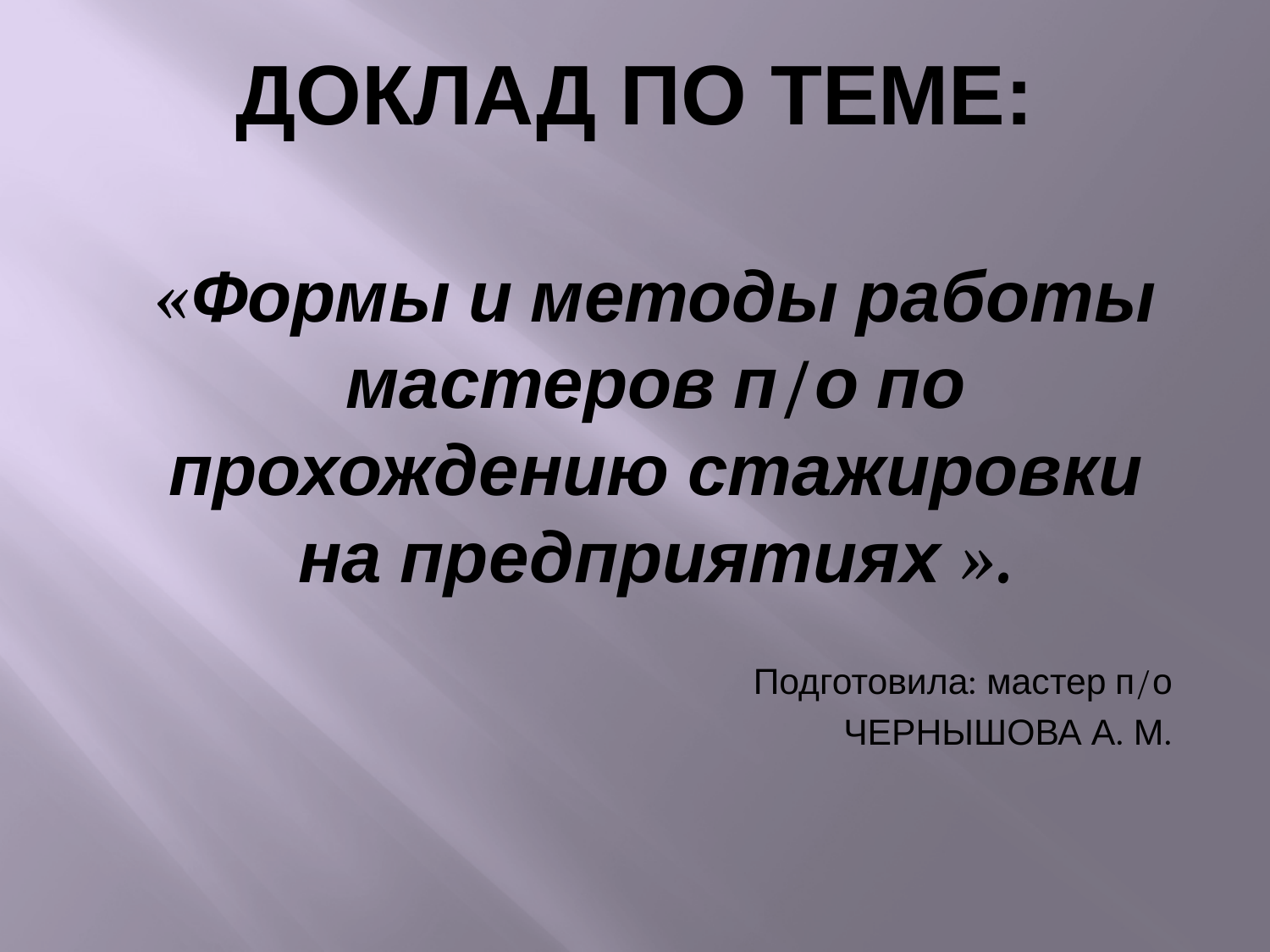

# ДОКЛАД ПО ТЕМЕ:
«Формы и методы работы мастеров п/о по прохождению стажировки на предприятиях ».

Подготовила: мастер п/о
ЧЕРНЫШОВА А. М.